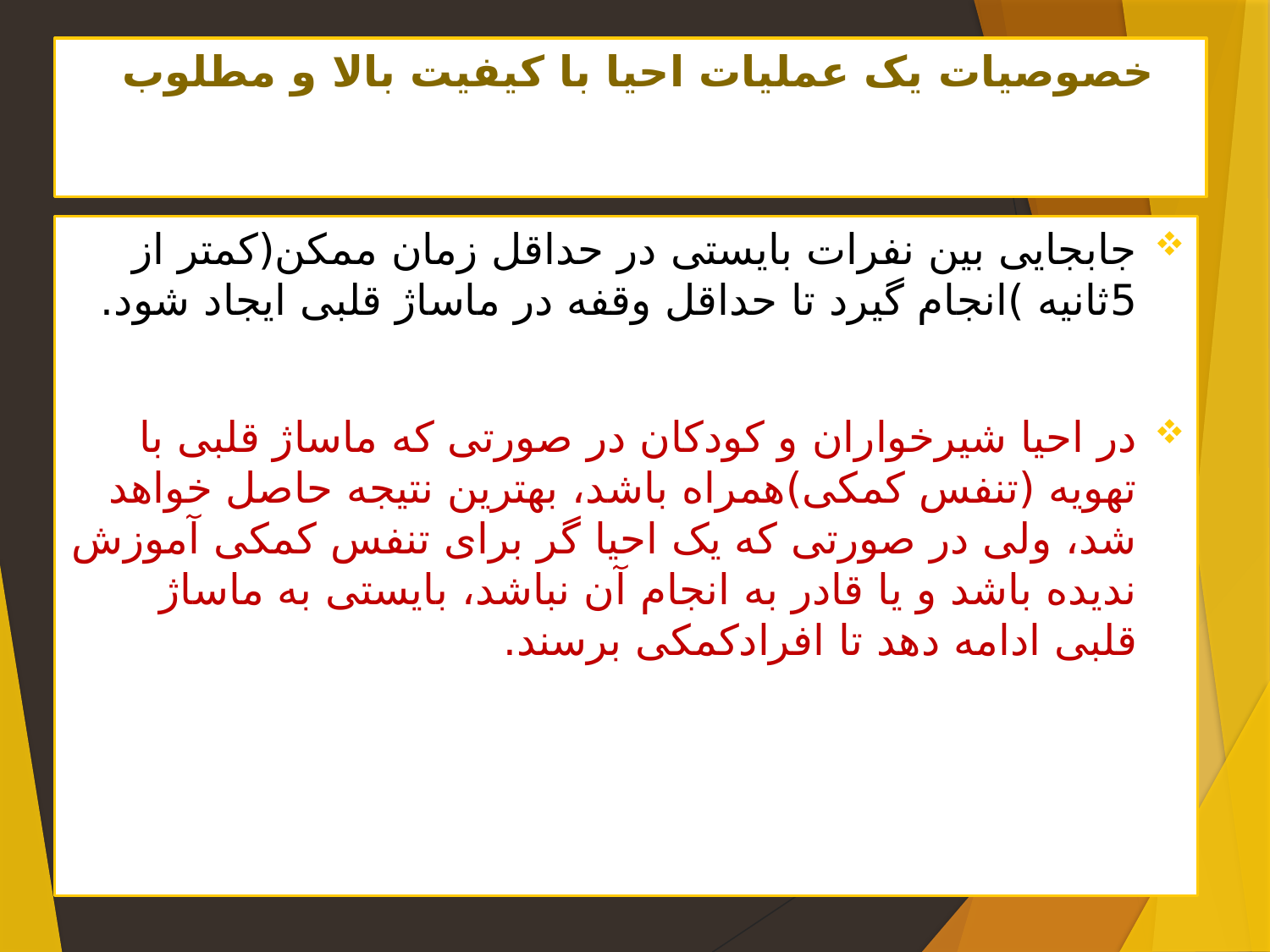

# خصوصیات یک عملیات احیا با کیفیت بالا و مطلوب
جابجایی بین نفرات بایستی در حداقل زمان ممکن(کمتر از 5ثانیه )انجام گیرد تا حداقل وقفه در ماساژ قلبی ایجاد شود.

در احیا شیرخواران و کودکان در صورتی که ماساژ قلبی با تهویه (تنفس کمکی)همراه باشد، بهترین نتیجه حاصل خواهد شد، ولی در صورتی که یک احیا گر برای تنفس کمکی آموزش ندیده باشد و یا قادر به انجام آن نباشد، بایستی به ماساژ قلبی ادامه دهد تا افرادکمکی برسند.